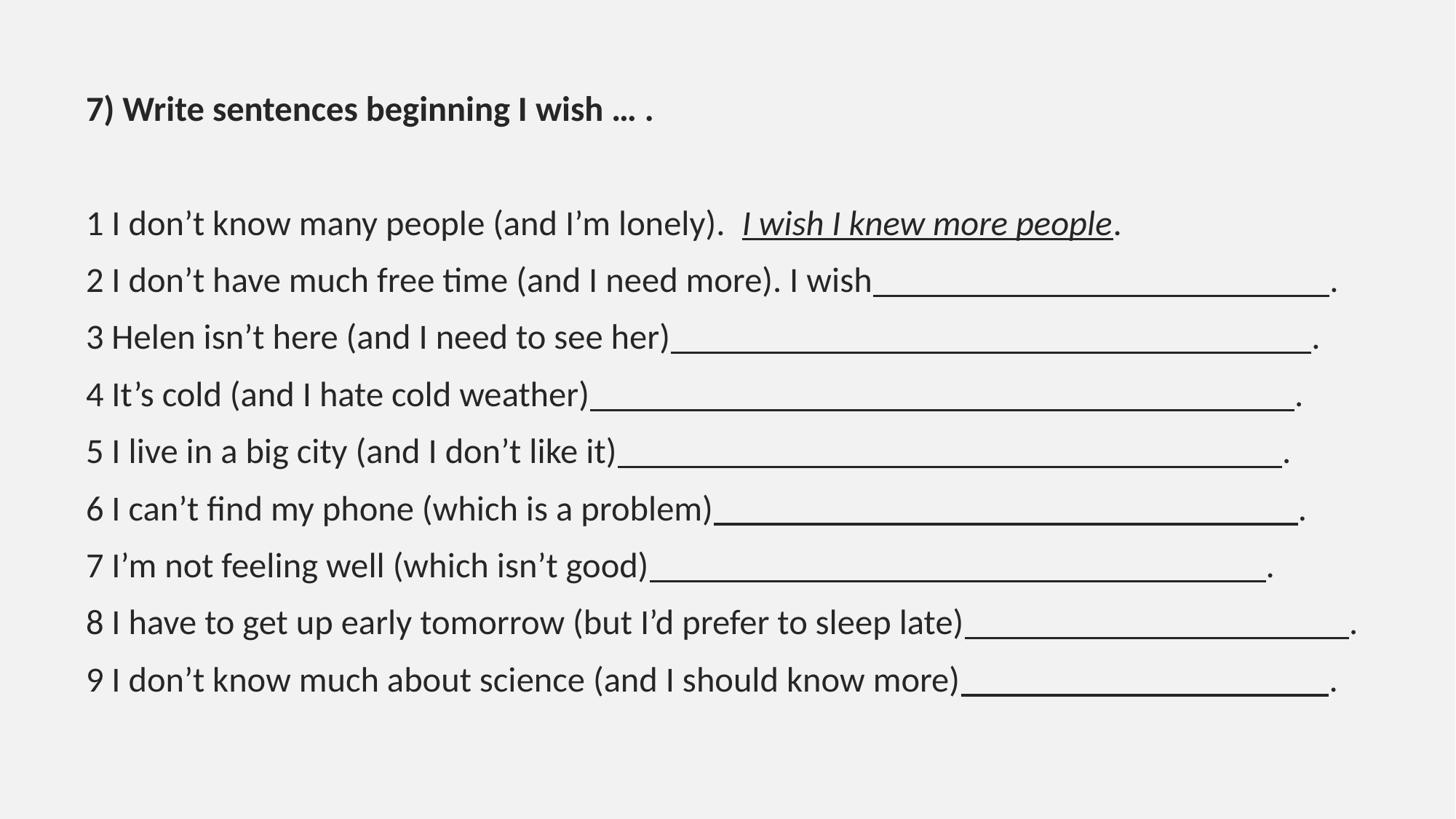

7) Write sentences beginning I wish … .

1 I don’t know many people (and I’m lonely).  I wish I knew more people.
2 I don’t have much free time (and I need more). I wish                                                         .
3 Helen isn’t here (and I need to see her)                                                                                .
4 It’s cold (and I hate cold weather)                                                                                        .
5 I live in a big city (and I don’t like it)                                                                                   .
6 I can’t find my phone (which is a problem)                                                                         .
7 I’m not feeling well (which isn’t good)                                                                             .
8 I have to get up early tomorrow (but I’d prefer to sleep late)                                                .
9 I don’t know much about science (and I should know more)                                              .